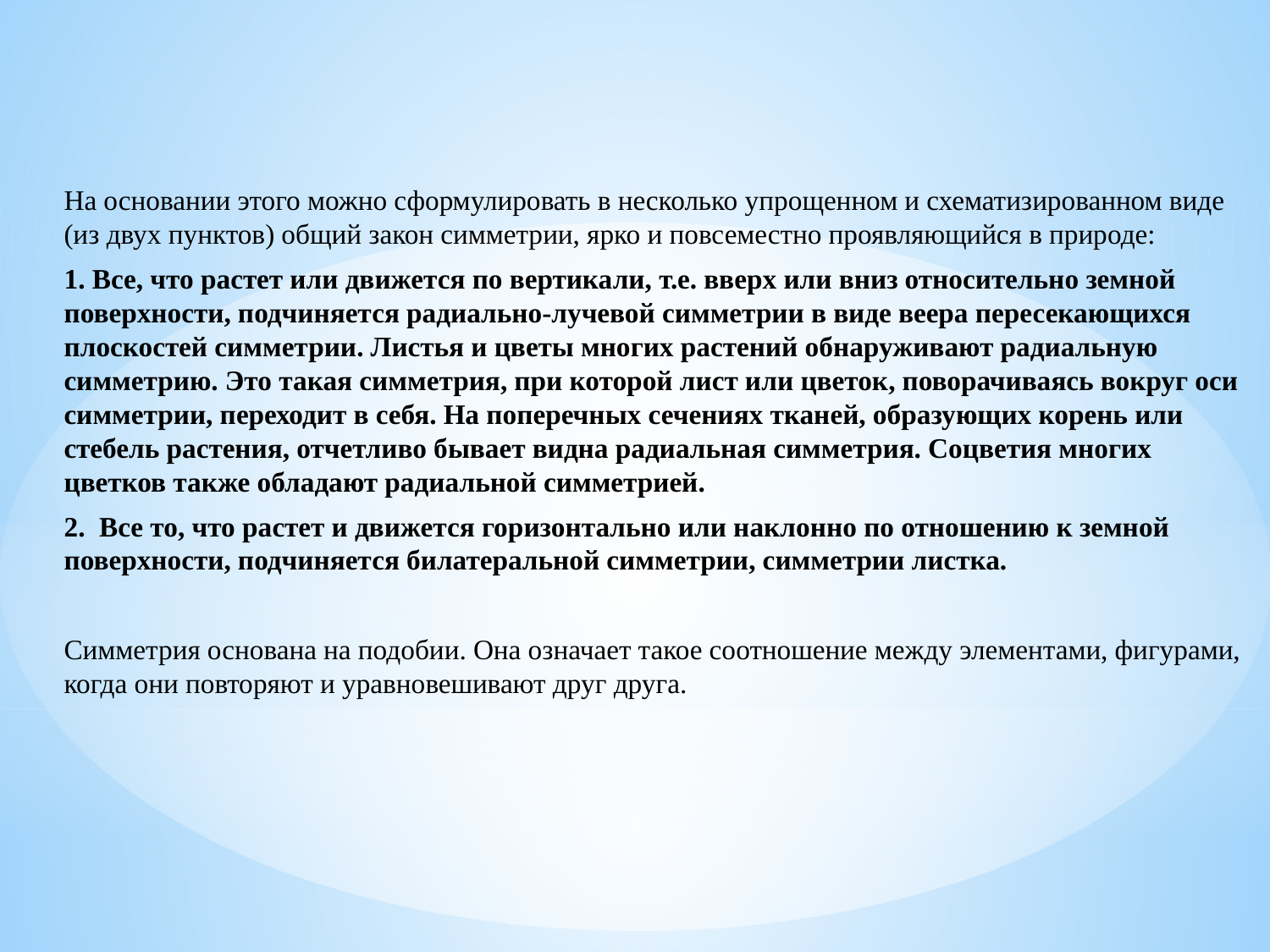

На основании этого можно сформулировать в несколько упрощенном и схематизированном виде (из двух пунктов) общий закон симметрии, ярко и повсеместно проявляющийся в природе:
1. Все, что растет или движется по вертикали, т.е. вверх или вниз относительно земной поверхности, подчиняется радиально-лучевой симметрии в виде веера пересекающихся плоскостей симметрии. Листья и цветы многих растений обнаруживают радиальную симметрию. Это такая симметрия, при которой лист или цветок, поворачиваясь вокруг оси симметрии, переходит в себя. На поперечных сечениях тканей, образующих корень или стебель растения, отчетливо бывает видна радиальная симметрия. Соцветия многих цветков также обладают радиальной симметрией.
2.  Все то, что растет и движется горизонтально или наклонно по отношению к земной поверхности, подчиняется билатеральной симметрии, симметрии листка.

Симметрия основана на подобии. Она означает такое соотношение между элементами, фигурами, когда они повторяют и уравновешивают друг друга.